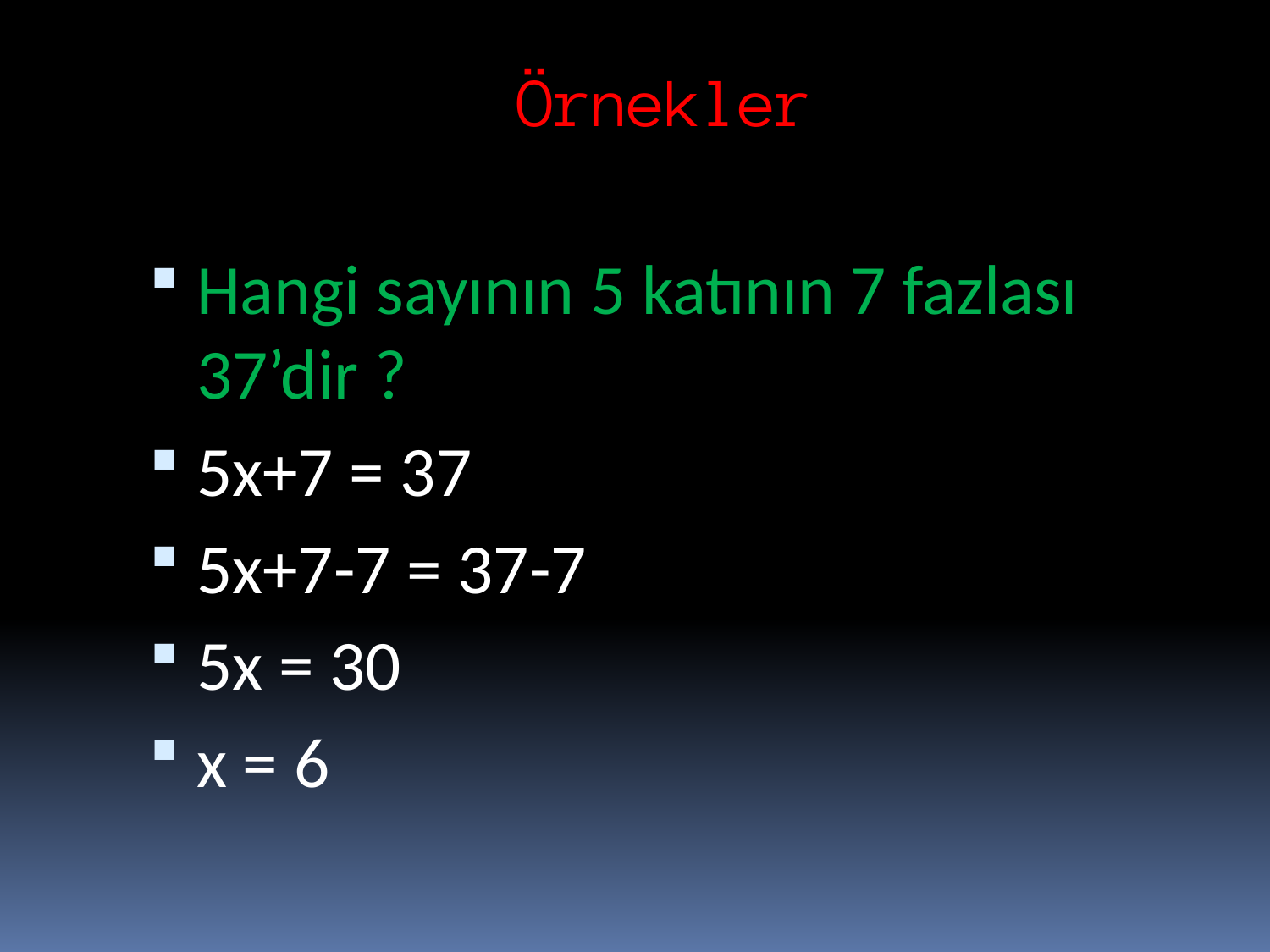

# Örnekler
Hangi sayının 5 katının 7 fazlası 37’dir ?
5x+7 = 37
5x+7-7 = 37-7
5x = 30
x = 6